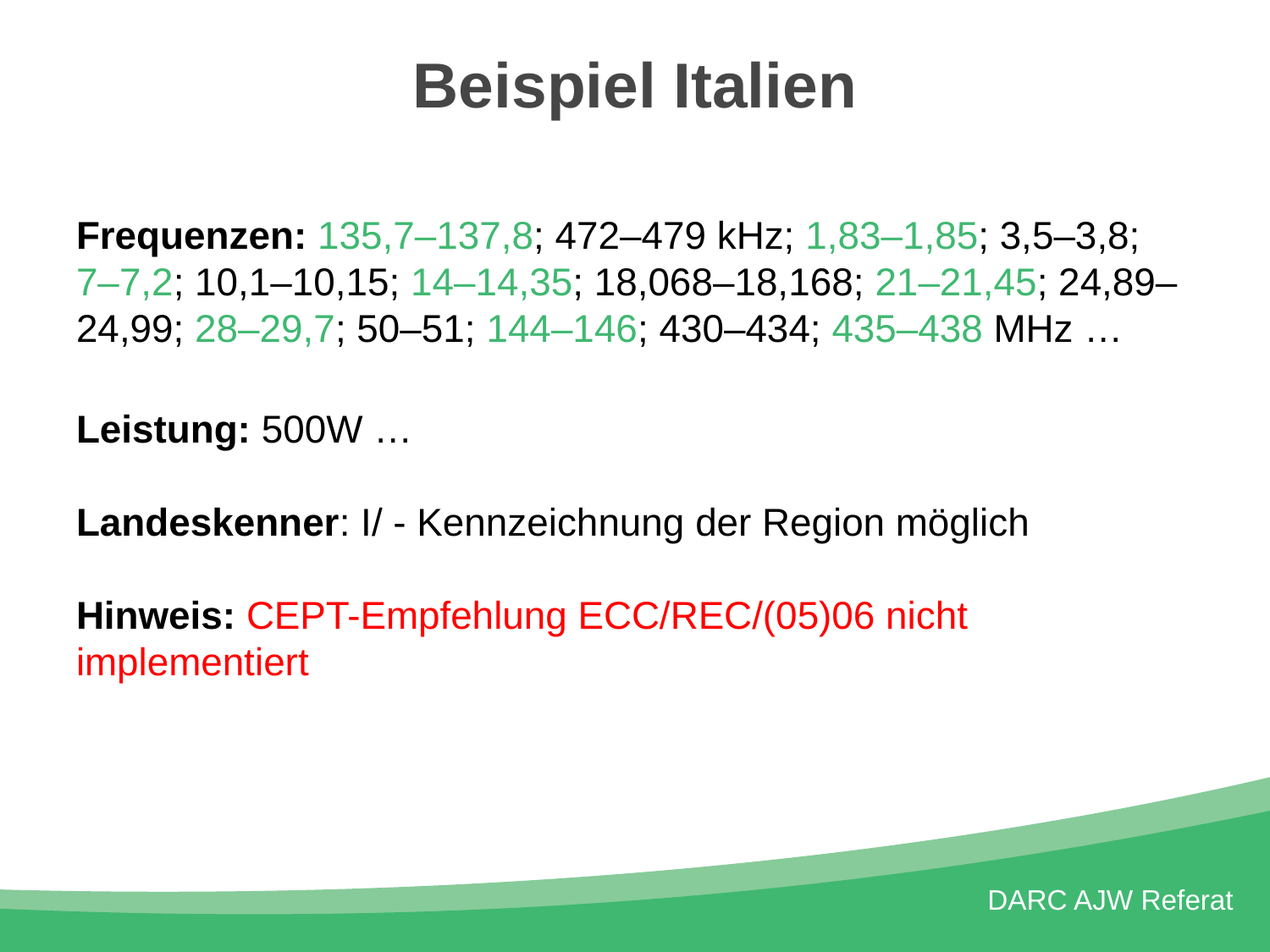

# Beispiel Italien

Frequenzen: 135,7–137,8; 472–479 kHz; 1,83–1,85; 3,5–3,8; 7–7,2; 10,1–10,15; 14–14,35; 18,068–18,168; 21–21,45; 24,89–24,99; 28–29,7; 50–51; 144–146; 430–434; 435–438 MHz …
Leistung: 500W …
Landeskenner: I/ - Kennzeichnung der Region möglich
Hinweis: CEPT-Empfehlung ECC/REC/(05)06 nicht implementiert